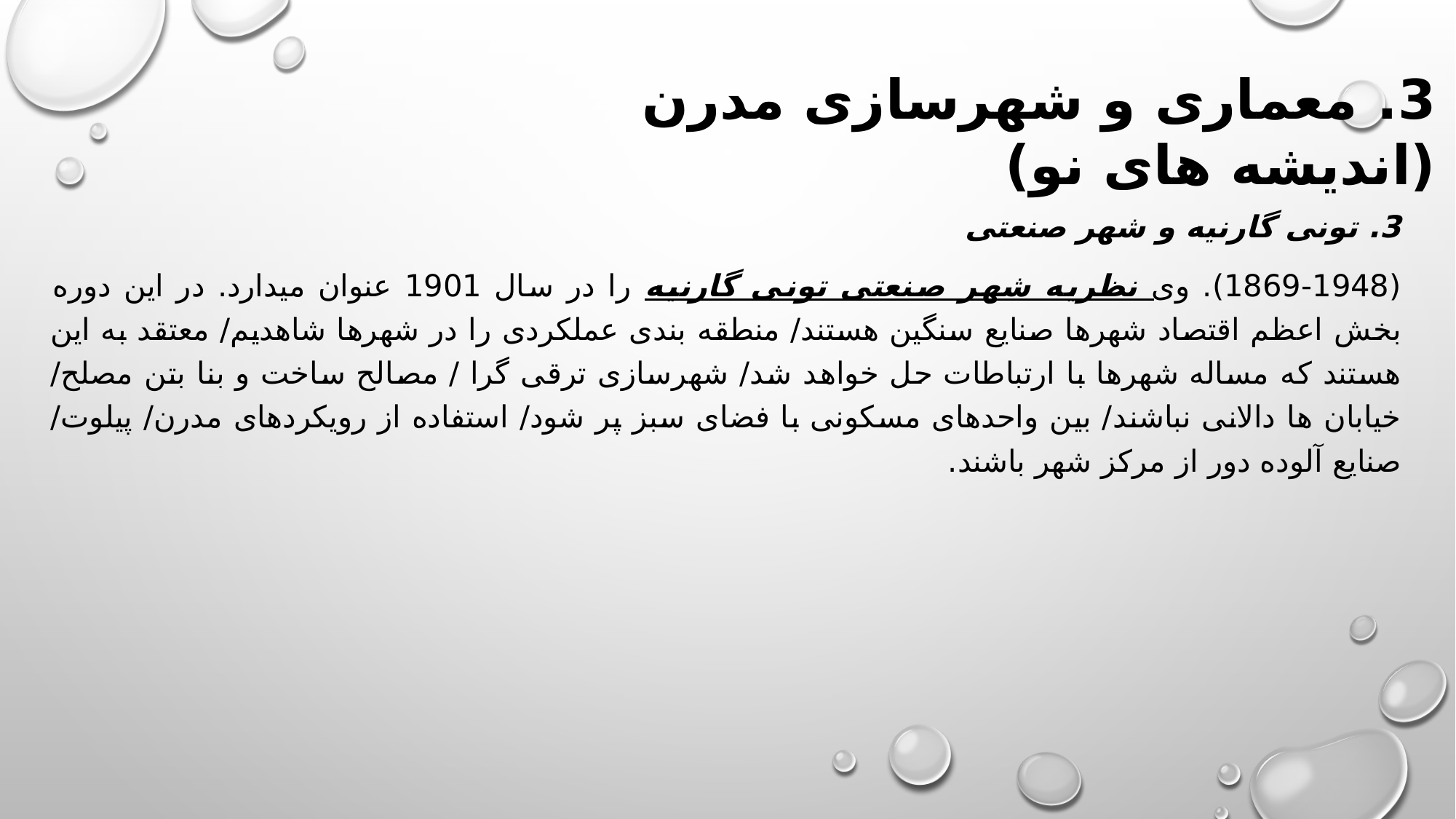

3. معماری و شهرسازی مدرن (اندیشه های نو)
3. تونی گارنیه و شهر صنعتی
(1869-1948). وی نظریه شهر صنعتی تونی گارنیه را در سال 1901 عنوان میدارد. در این دوره بخش اعظم اقتصاد شهرها صنایع سنگین هستند/ منطقه بندی عملکردی را در شهرها شاهدیم/ معتقد به این هستند که مساله شهرها با ارتباطات حل خواهد شد/ شهرسازی ترقی گرا / مصالح ساخت و بنا بتن مصلح/ خیابان ها دالانی نباشند/ بین واحدهای مسکونی با فضای سبز پر شود/ استفاده از رویکردهای مدرن/ پیلوت/ صنایع آلوده دور از مرکز شهر باشند.